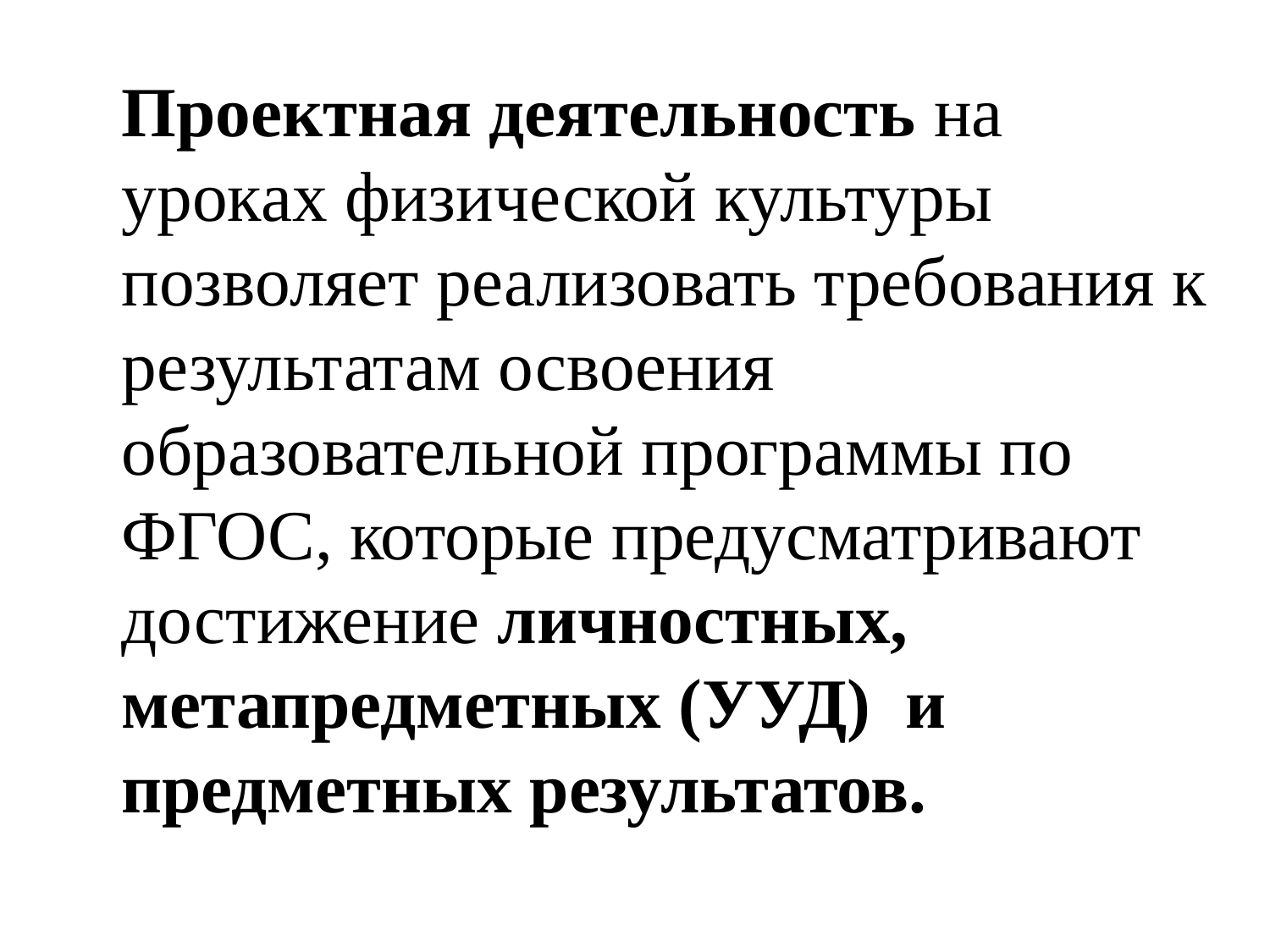

Проектная деятельность на уроках физической культуры позволяет реализовать требования к результатам освоения образовательной программы по ФГОС, которые предусматривают достижение личностных, метапредметных (УУД)  и предметных результатов.